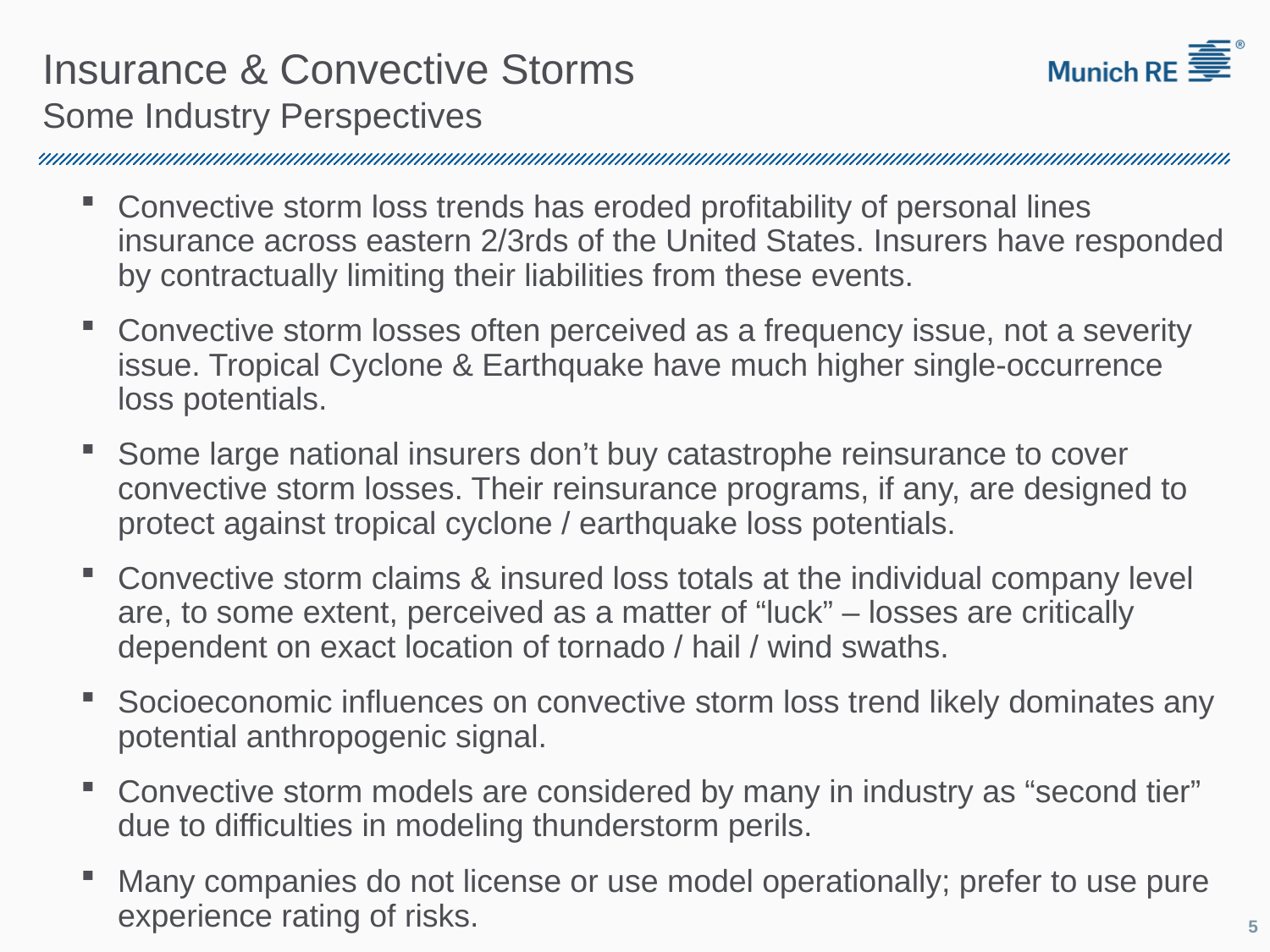

# Insurance & Convective Storms Some Industry Perspectives
Convective storm loss trends has eroded profitability of personal lines insurance across eastern 2/3rds of the United States. Insurers have responded by contractually limiting their liabilities from these events.
Convective storm losses often perceived as a frequency issue, not a severity issue. Tropical Cyclone & Earthquake have much higher single-occurrence loss potentials.
Some large national insurers don’t buy catastrophe reinsurance to cover convective storm losses. Their reinsurance programs, if any, are designed to protect against tropical cyclone / earthquake loss potentials.
Convective storm claims & insured loss totals at the individual company level are, to some extent, perceived as a matter of “luck” – losses are critically dependent on exact location of tornado / hail / wind swaths.
Socioeconomic influences on convective storm loss trend likely dominates any potential anthropogenic signal.
Convective storm models are considered by many in industry as “second tier” due to difficulties in modeling thunderstorm perils.
Many companies do not license or use model operationally; prefer to use pure experience rating of risks.

5